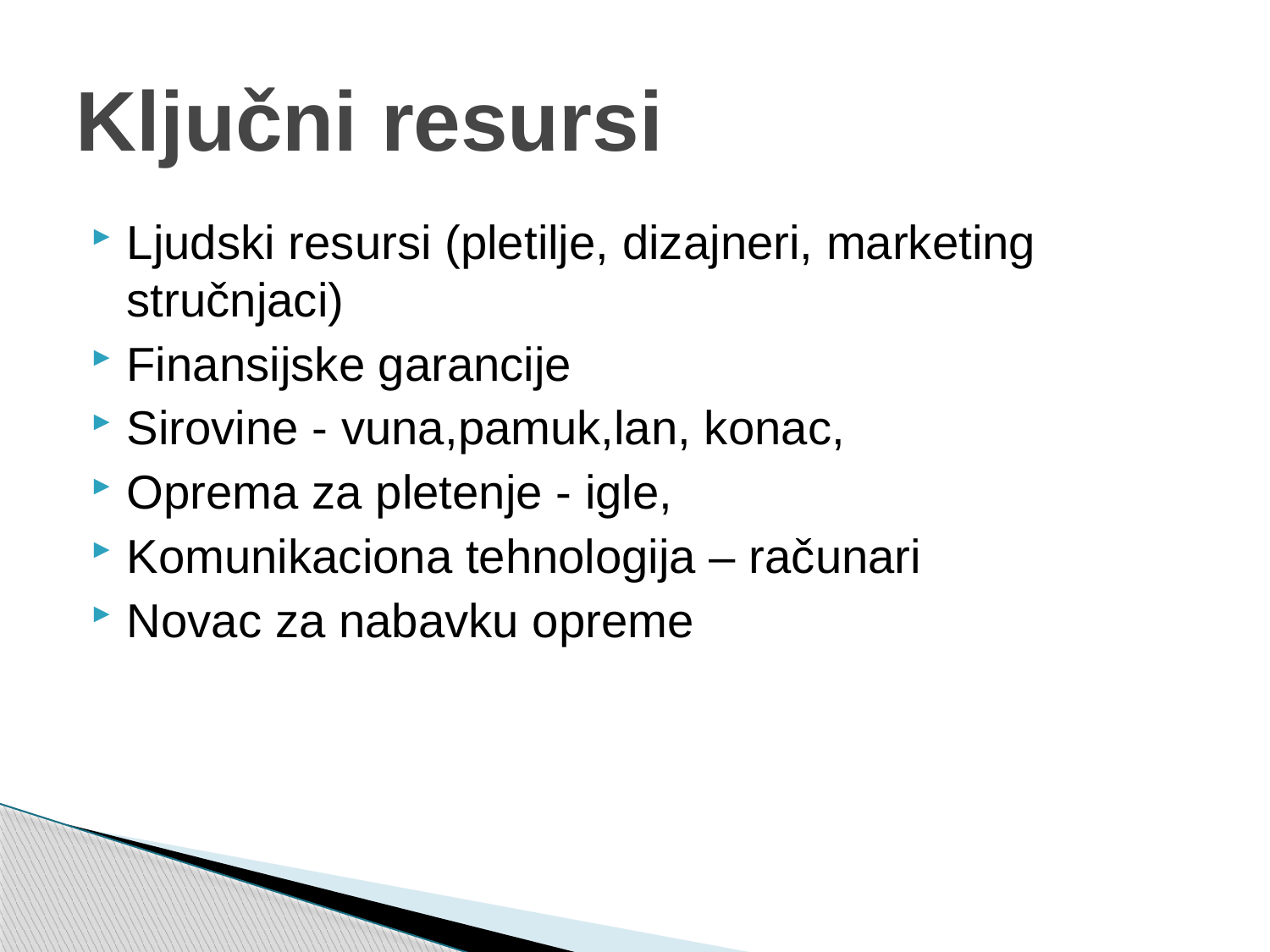

# Ključni resursi
Ljudski resursi (pletilje, dizajneri, marketing stručnjaci)
Finansijske garancije
Sirovine - vuna,pamuk,lan, konac,
Oprema za pletenje - igle,
Komunikaciona tehnologija – računari
Novac za nabavku opreme